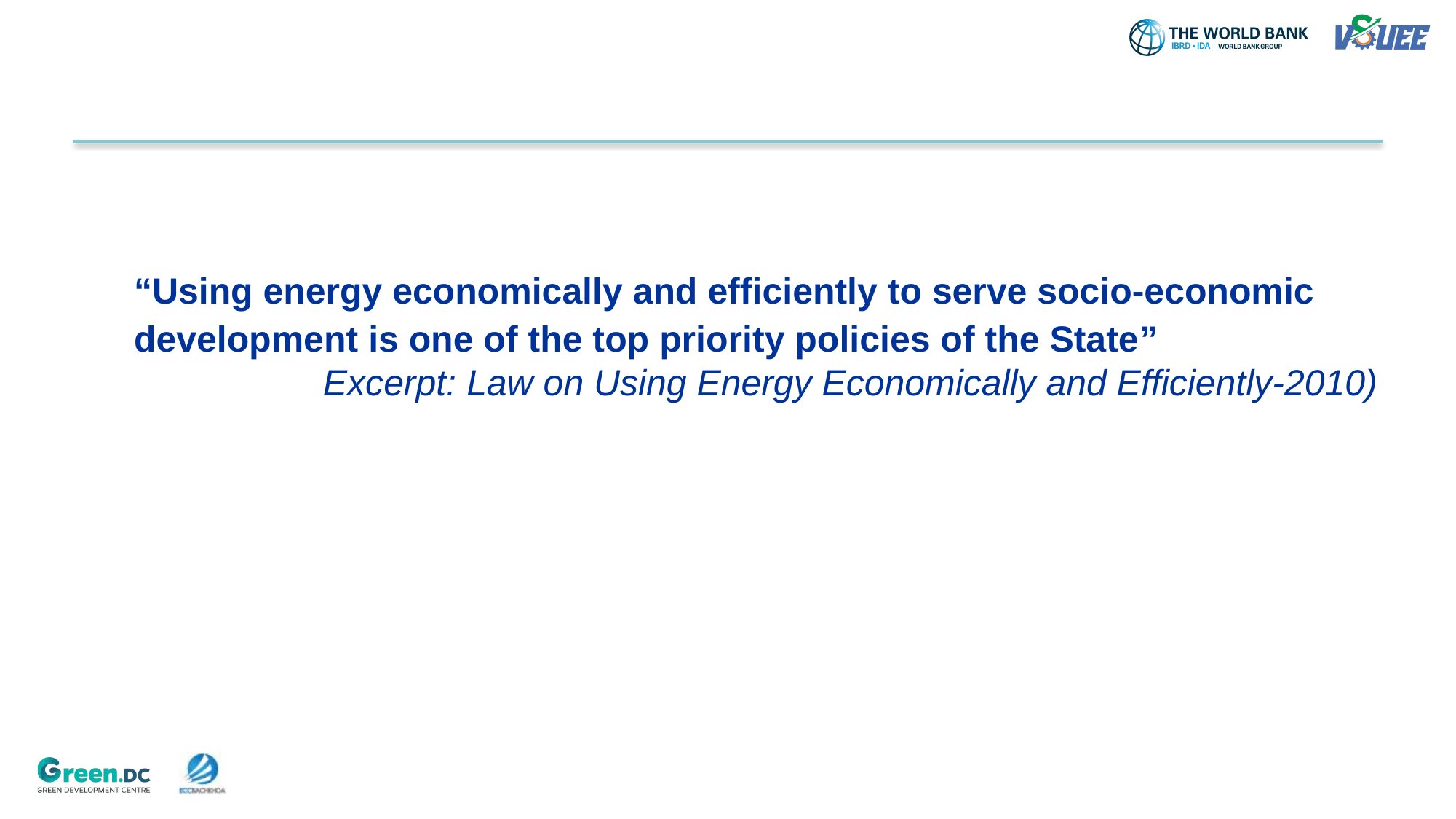

15
“Using energy economically and efficiently to serve socio-economic development is one of the top priority policies of the State”
Excerpt: Law on Using Energy Economically and Efficiently-2010)